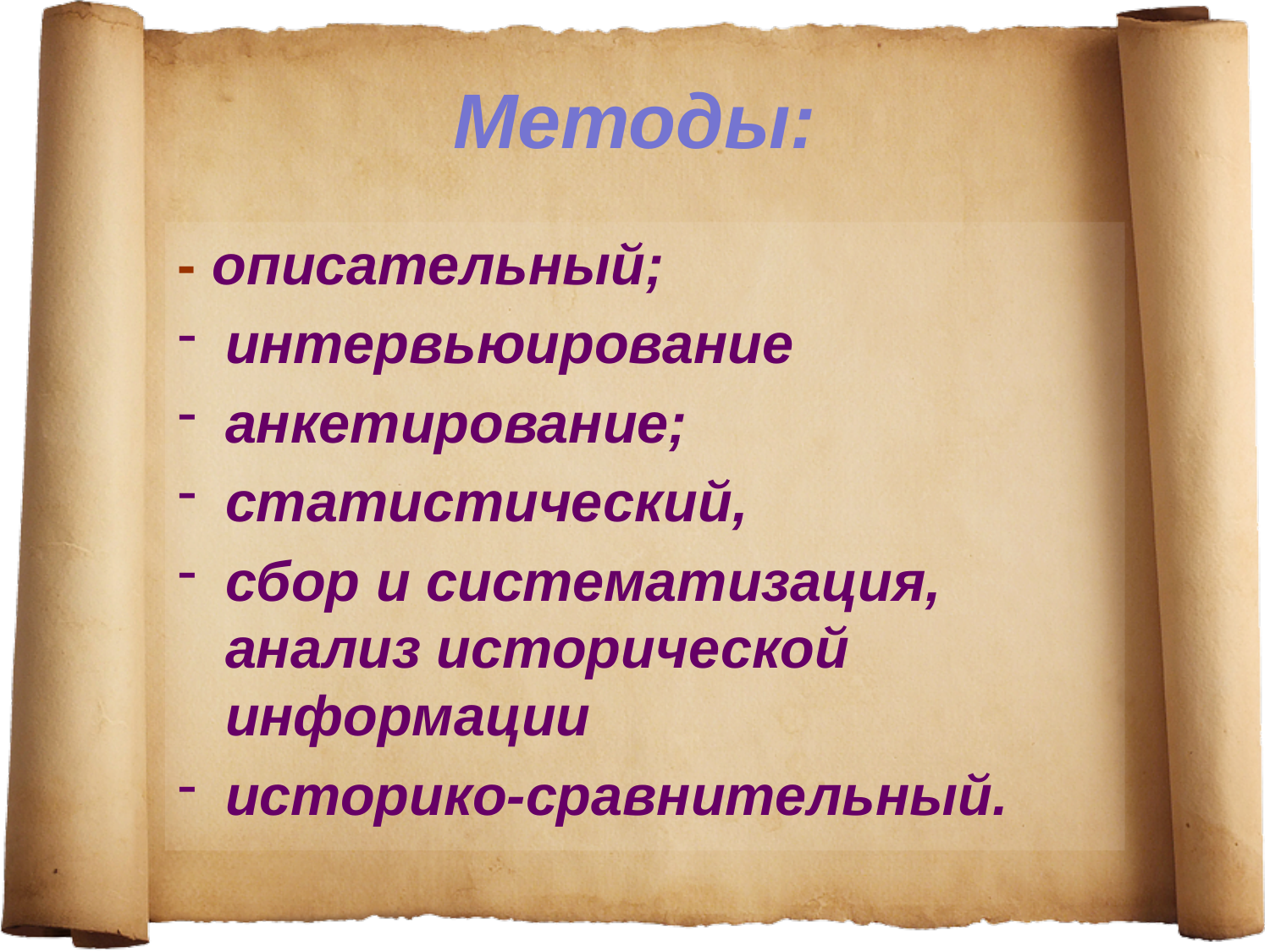

# Методы:
- описательный;
интервьюирование
анкетирование;
статистический,
сбор и систематизация, анализ исторической  информации
историко-сравнительный.